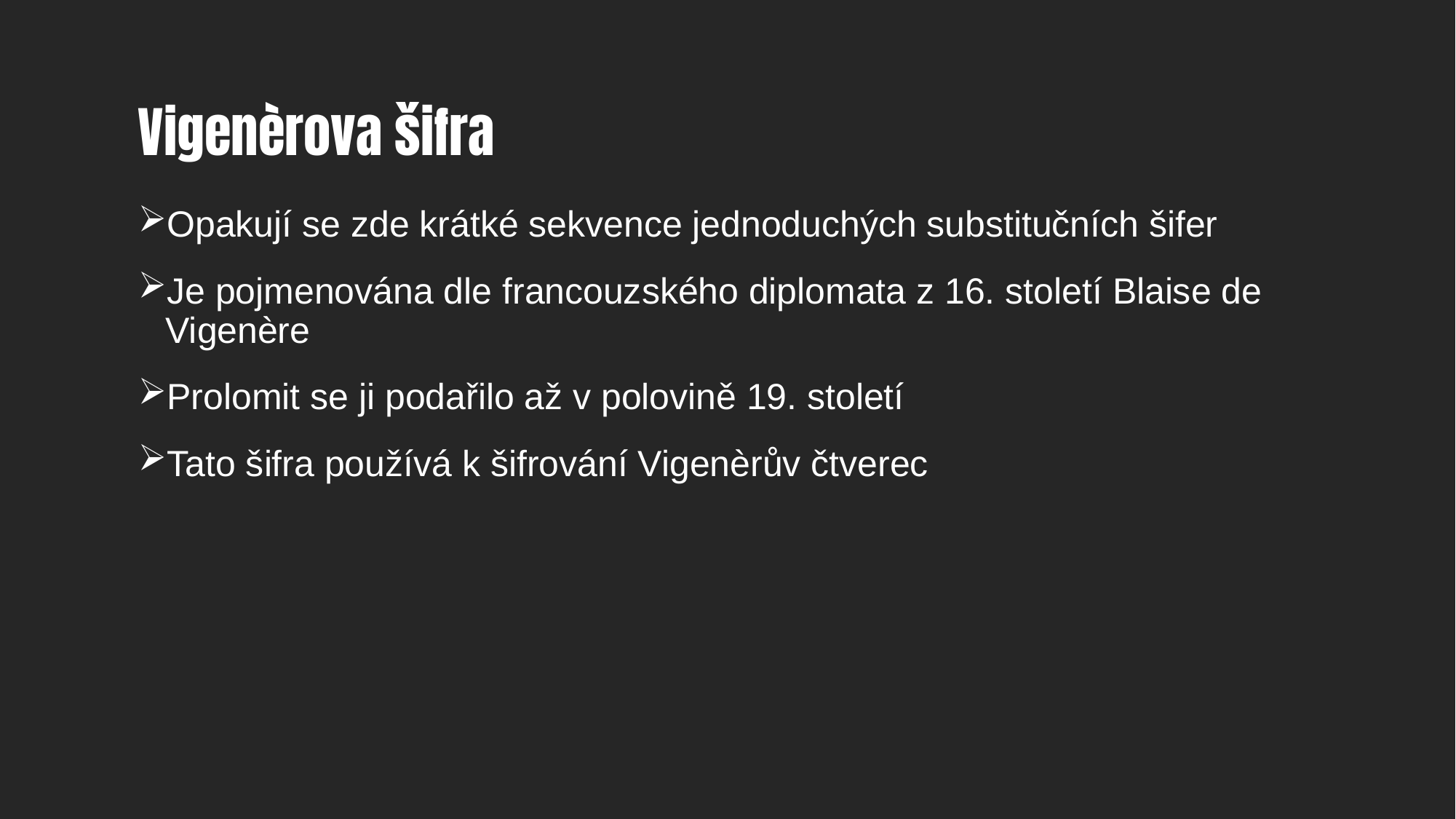

# Vigenèrova šifra
Opakují se zde krátké sekvence jednoduchých substitučních šifer
Je pojmenována dle francouzského diplomata z 16. století Blaise de Vigenère
Prolomit se ji podařilo až v polovině 19. století
Tato šifra používá k šifrování Vigenèrův čtverec